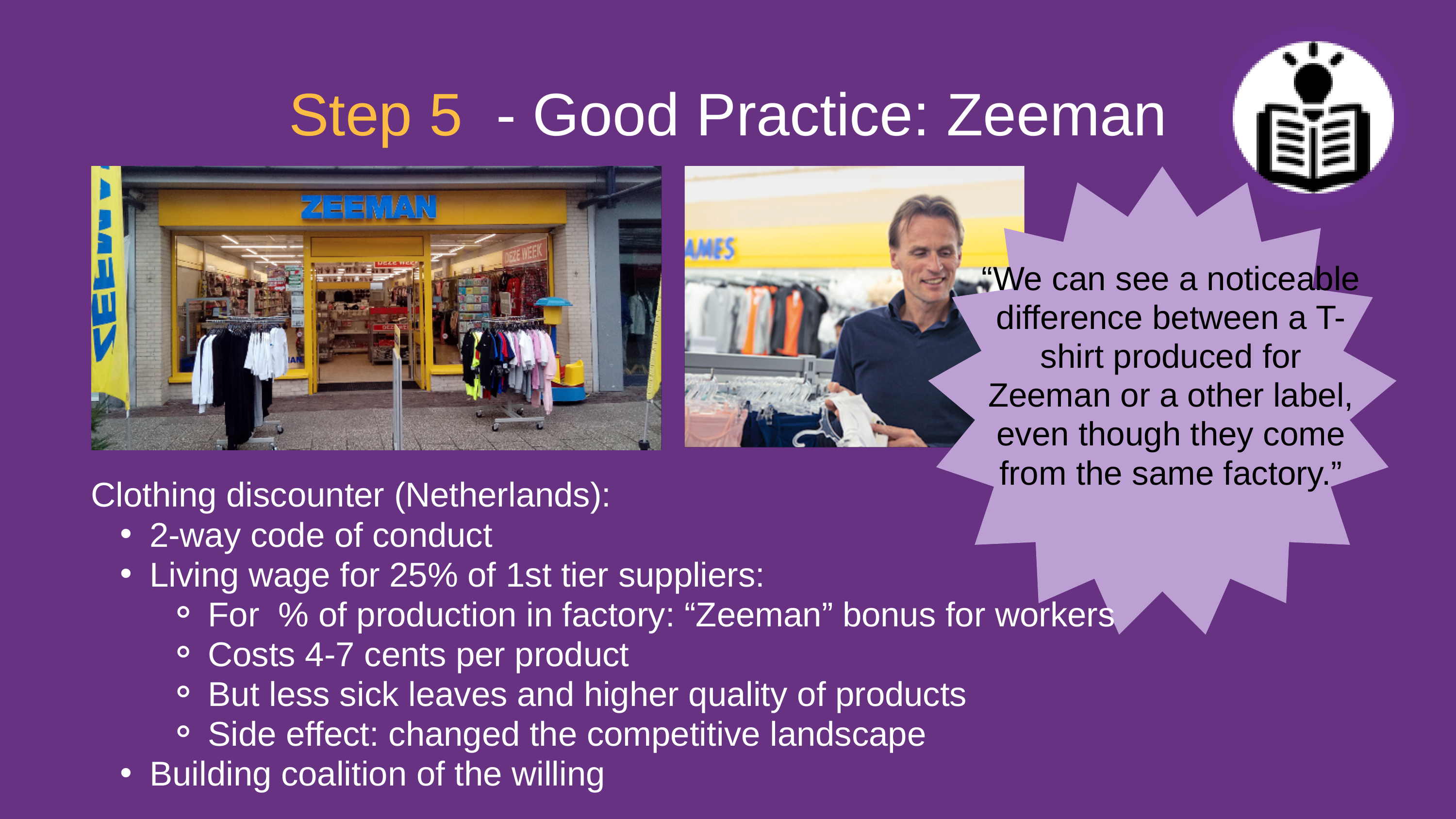

Step 5  - Good Practice: Zeeman

“We can see a noticeable difference between a T-shirt produced for Zeeman or a other label, even though they come from the same factory.”
Clothing discounter (Netherlands):
2-way code of conduct
Living wage for 25% of 1st tier suppliers:
For  % of production in factory: “Zeeman” bonus for workers
Costs 4-7 cents per product
But less sick leaves and higher quality of products
Side effect: changed the competitive landscape
Building coalition of the willing